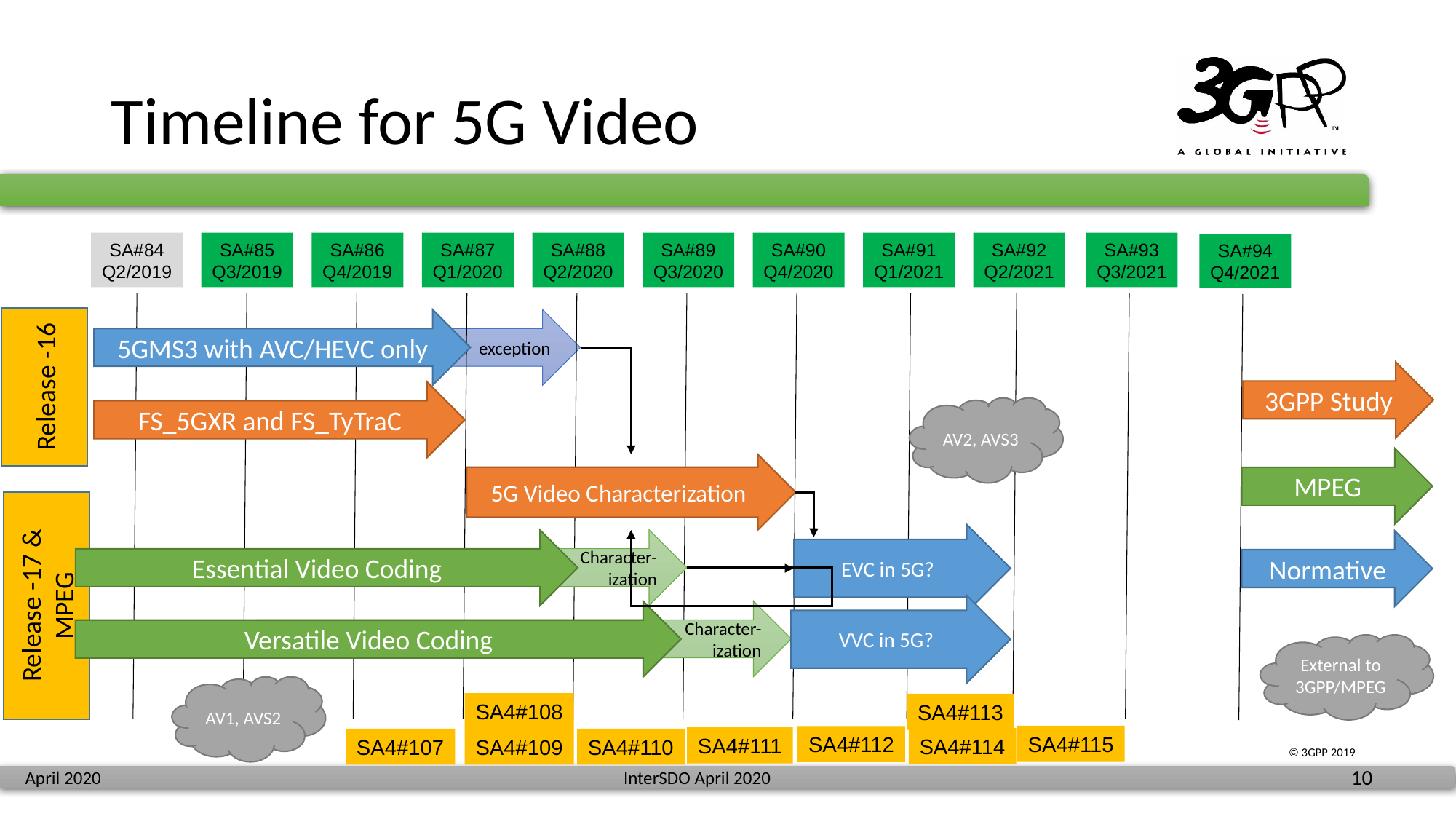

# Timeline for 5G Video

SA#84
Q2/2019
SA#85
Q3/2019
SA#86
Q4/2019
SA#87
Q1/2020
SA#88
Q2/2020
SA#89
Q3/2020
SA#90
Q4/2020
SA#91
Q1/2021
SA#92
Q2/2021
SA#93
Q3/2021
SA#94
Q4/2021
Release -16
5GMS3 with AVC/HEVC only
exception
3GPP Study
FS_5GXR and FS_TyTraC
AV2, AVS3
MPEG
5G Video Characterization
Release -17 & MPEG
EVC in 5G?
Character-
ization
Essential Video Coding
Normative
VVC in 5G?
Character-
ization
Versatile Video Coding
External to 3GPP/MPEG
AV1, AVS2
SA4#108
SA4#113
SA4#115
SA4#112
SA4#111
SA4#114
SA4#110
SA4#107
SA4#109